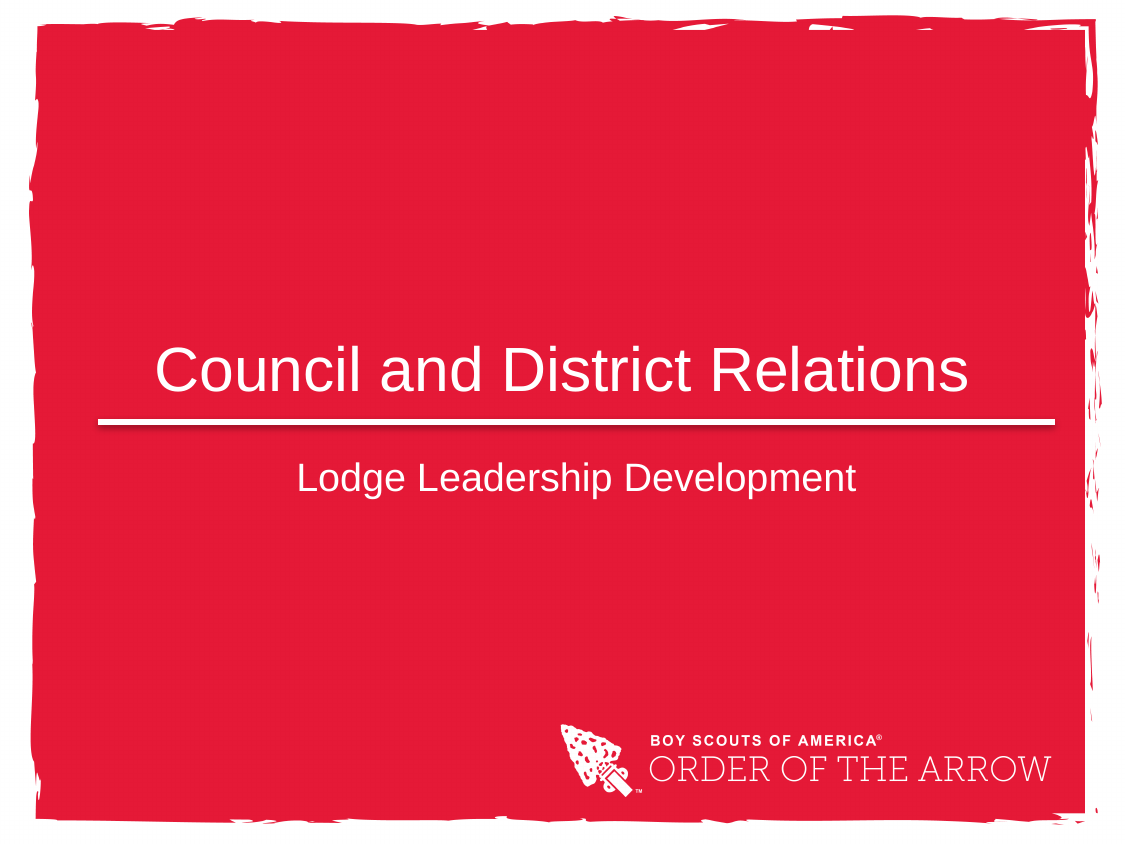

# Council and District Relations
Lodge Leadership Development